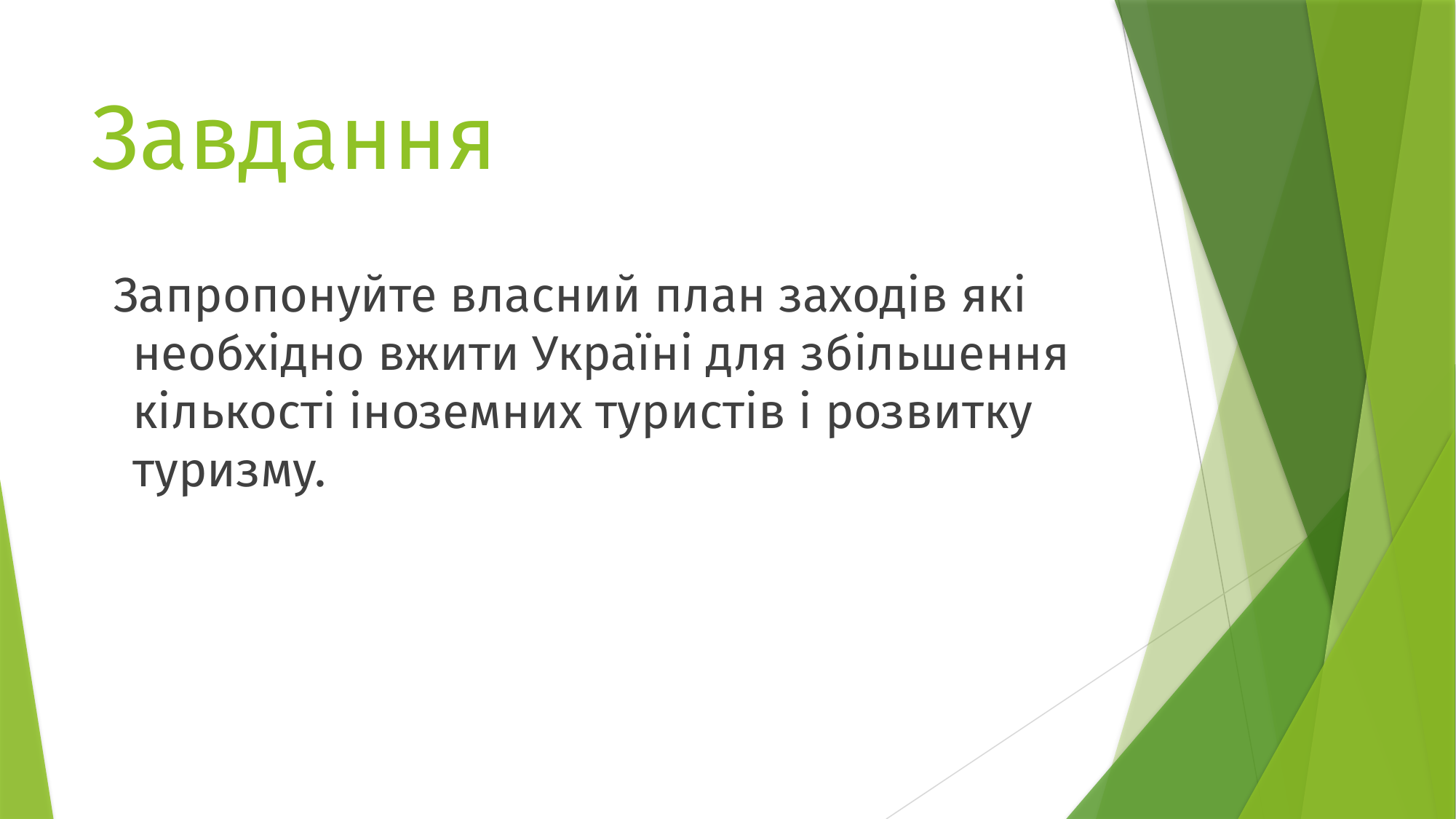

# Завдання
   Запропонуйте власний план заходів які необхідно вжити Україні для збільшення кількості іноземних туристів і розвитку туризму.